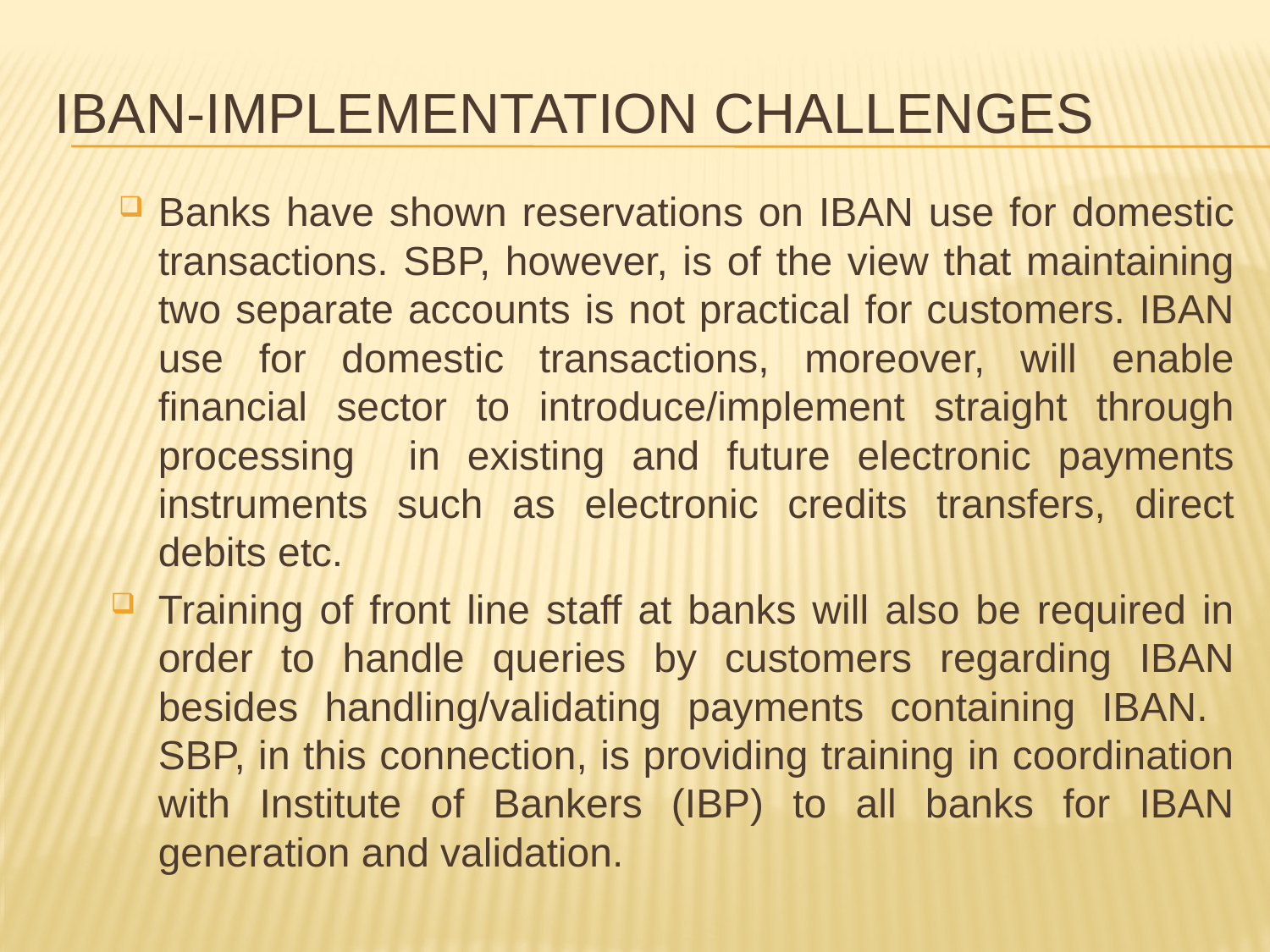

# IBAN-implementation Challenges
Banks have shown reservations on IBAN use for domestic transactions. SBP, however, is of the view that maintaining two separate accounts is not practical for customers. IBAN use for domestic transactions, moreover, will enable financial sector to introduce/implement straight through processing  in existing and future electronic payments instruments such as electronic credits transfers, direct debits etc.
Training of front line staff at banks will also be required in order to handle queries by customers regarding IBAN besides handling/validating payments containing IBAN.  SBP, in this connection, is providing training in coordination with Institute of Bankers (IBP) to all banks for IBAN generation and validation.